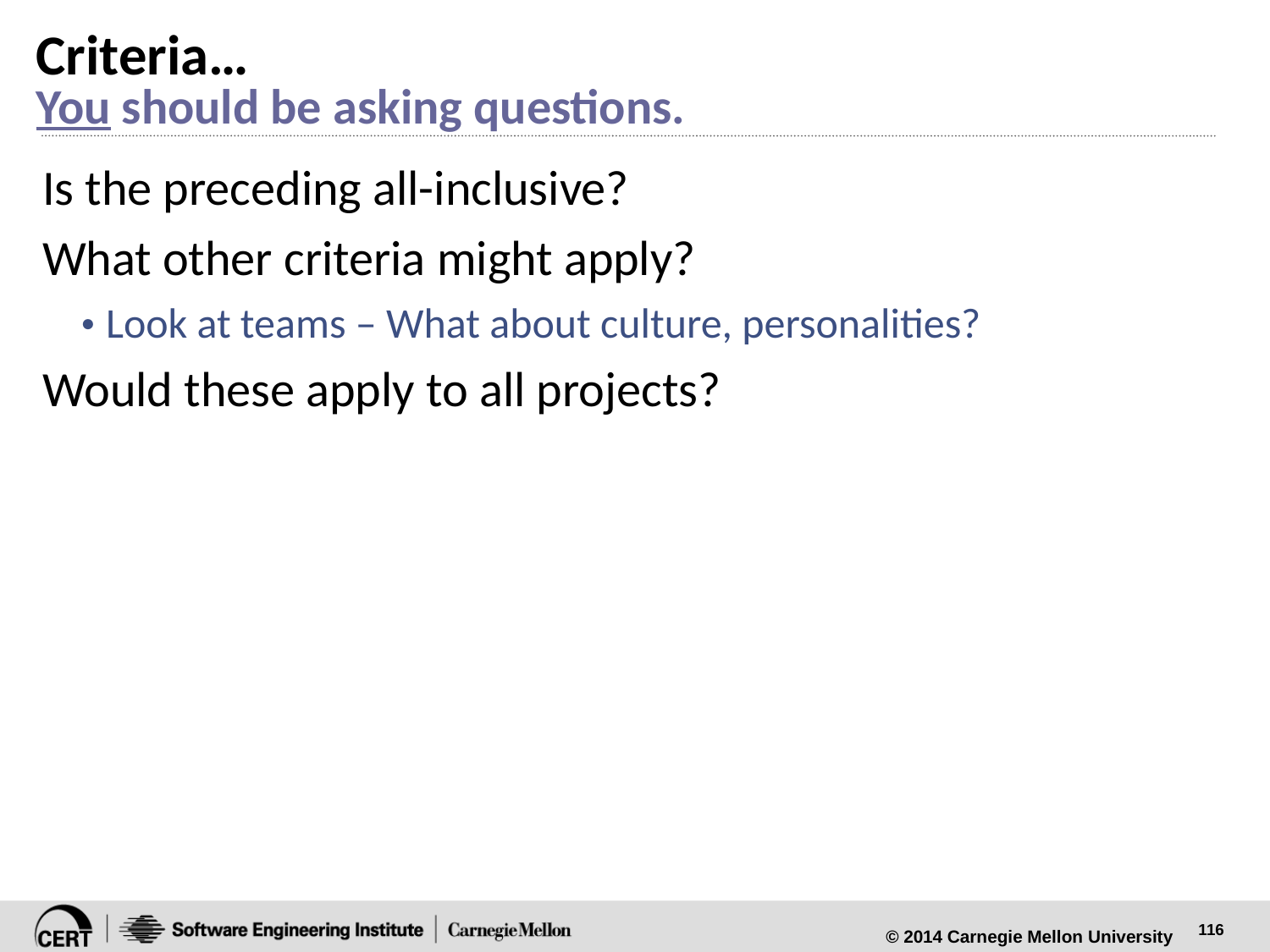

# Criteria… You should be asking questions.
Is the preceding all-inclusive?
What other criteria might apply?
Look at teams – What about culture, personalities?
Would these apply to all projects?